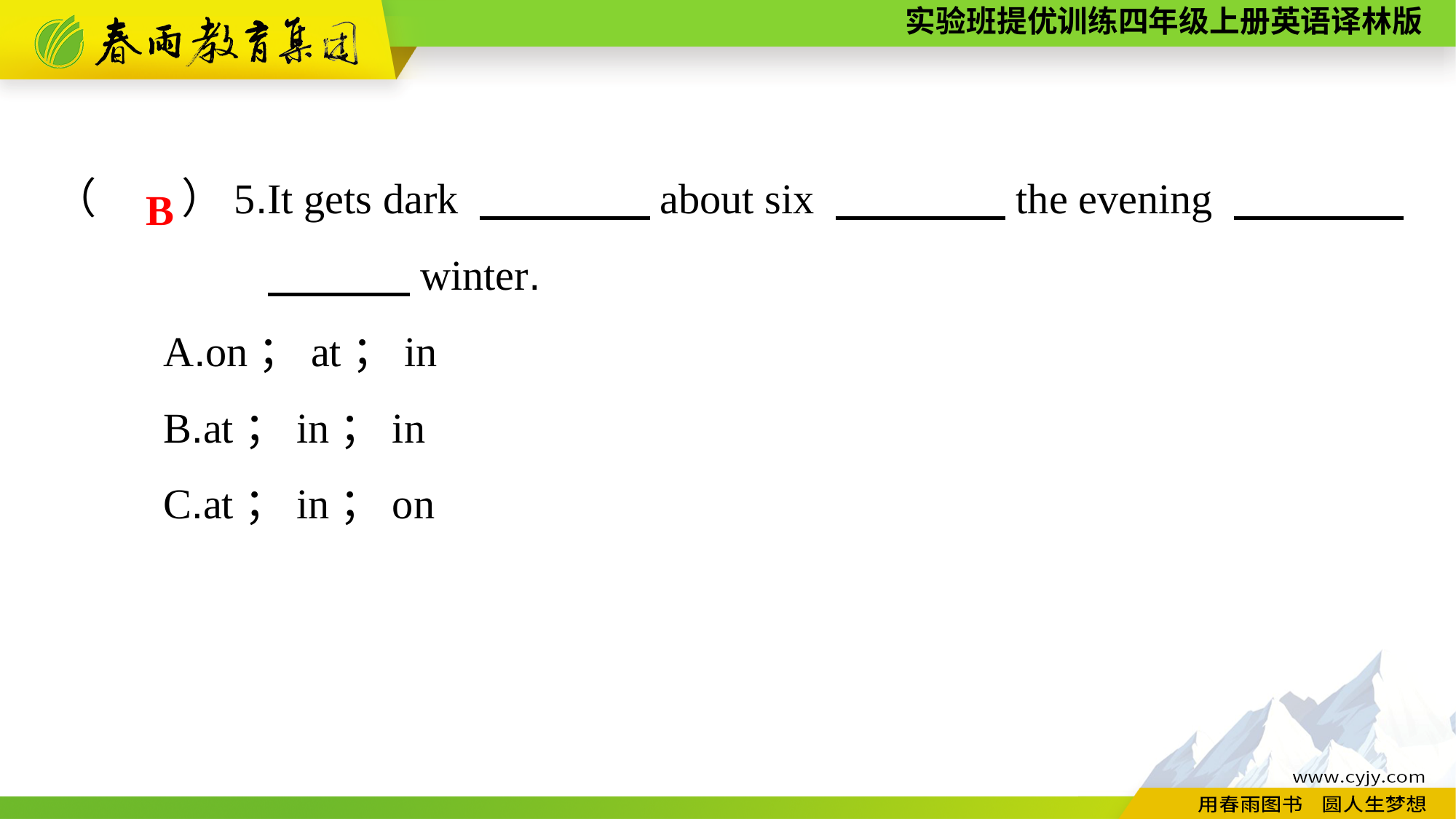

（　　）5.It gets dark 　　　　about six 　　　　the evening 　　　　                winter.
	A.on；at；in
	B.at；in；in
	C.at；in；on
B